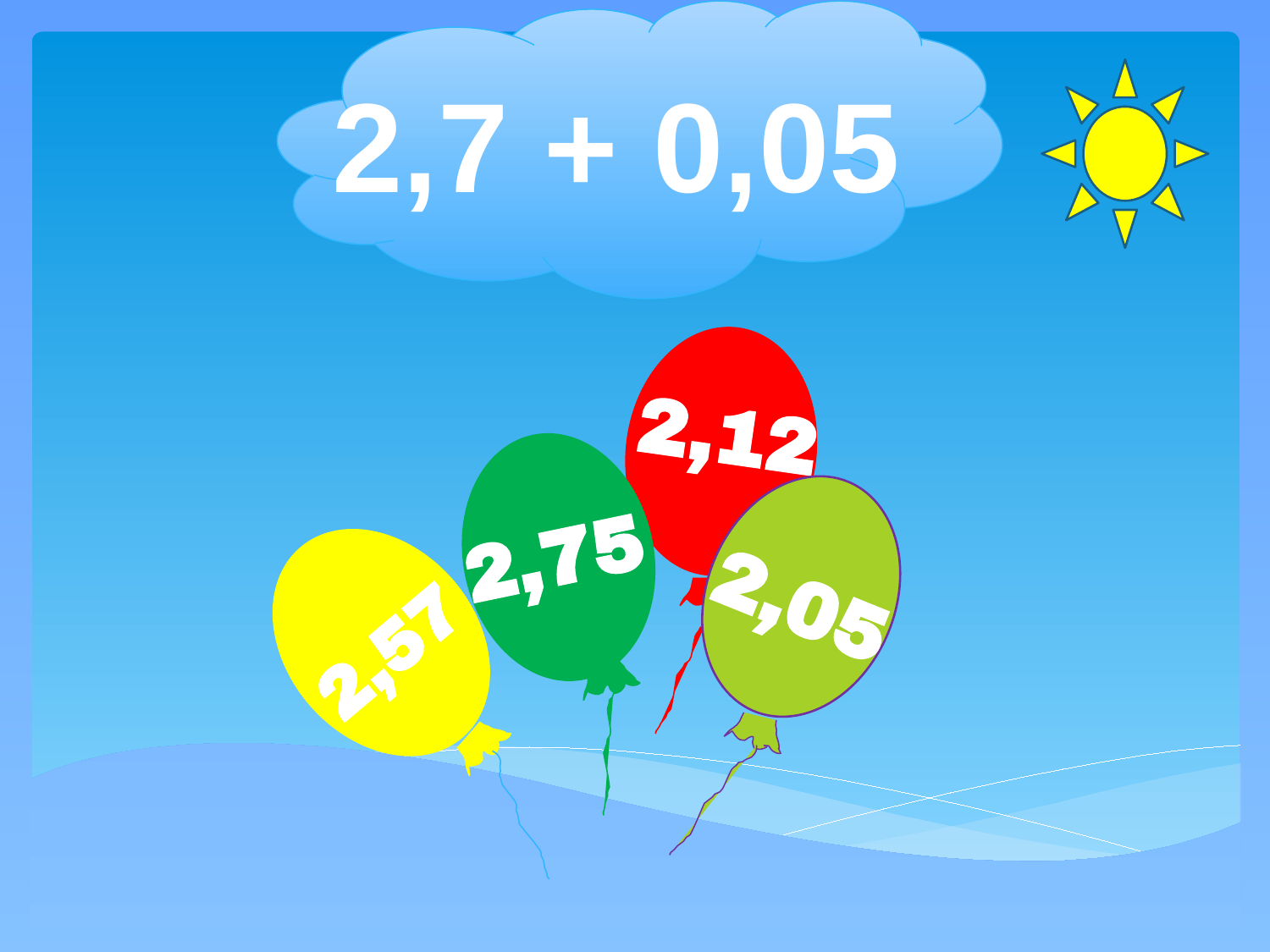

2,7 + 0,05

#

2,12

2,75

2,05

2,57